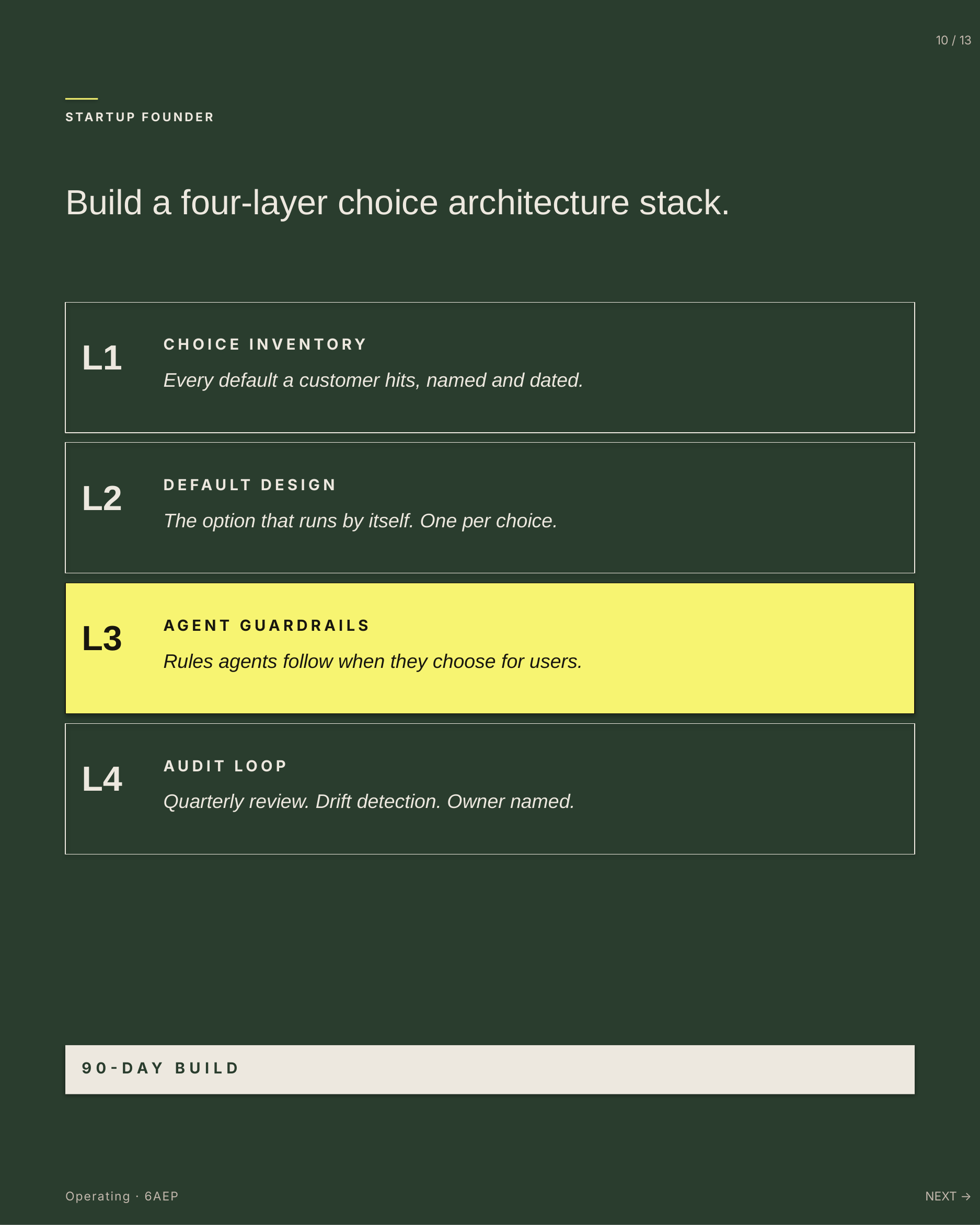

10 / 13

STARTUP FOUNDER
Build a four-layer choice architecture stack.

L1
CHOICE INVENTORY
Every default a customer hits, named and dated.

L2
DEFAULT DESIGN
The option that runs by itself. One per choice.

L3
AGENT GUARDRAILS
Rules agents follow when they choose for users.

L4
AUDIT LOOP
Quarterly review. Drift detection. Owner named.

90-DAY BUILD
Operating · 6AEP
NEXT →